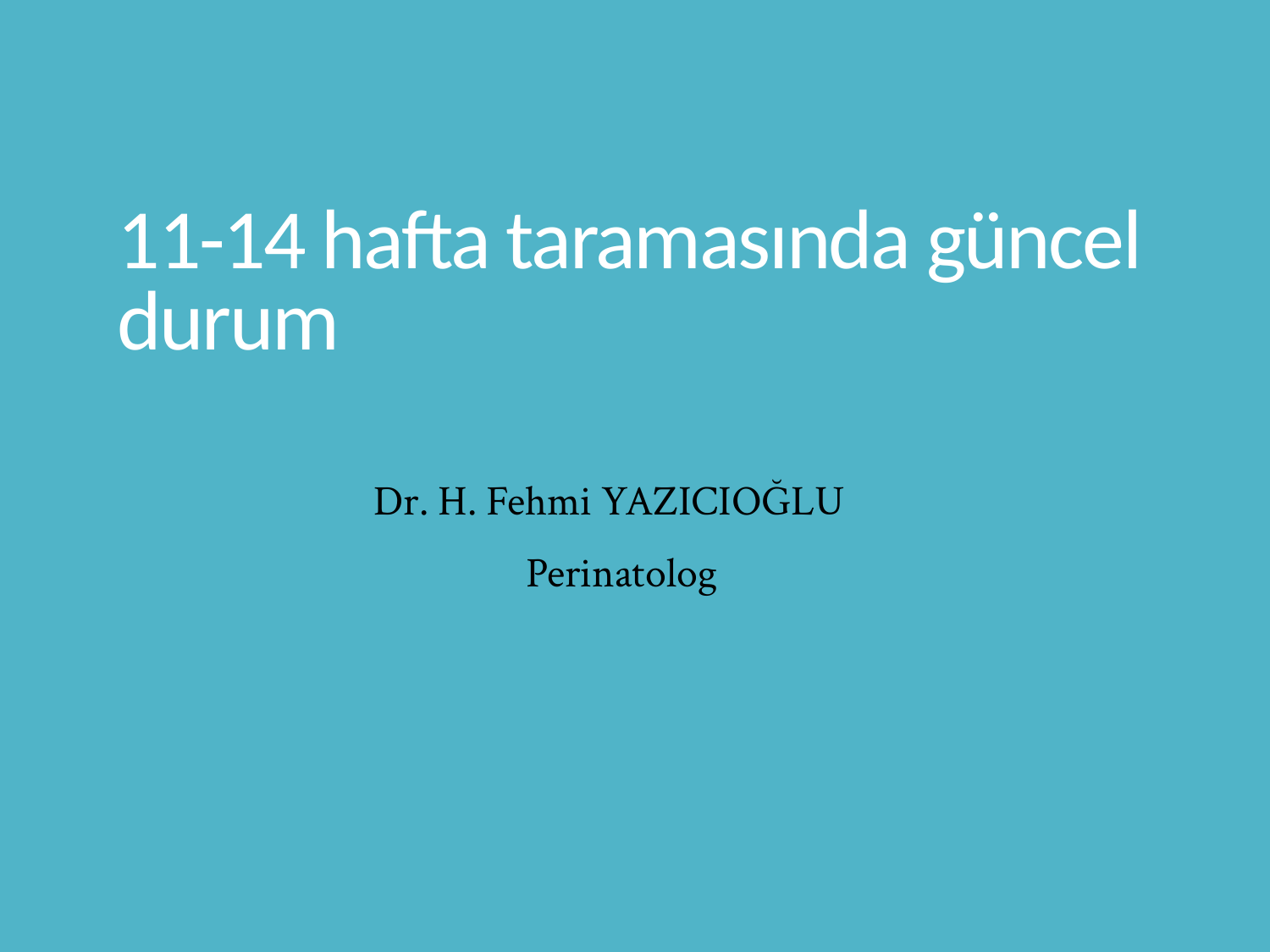

# 11-14 hafta taramasında güncel durum
                             Dr. H. Fehmi YAZICIOĞLU
                                             Perinatolog